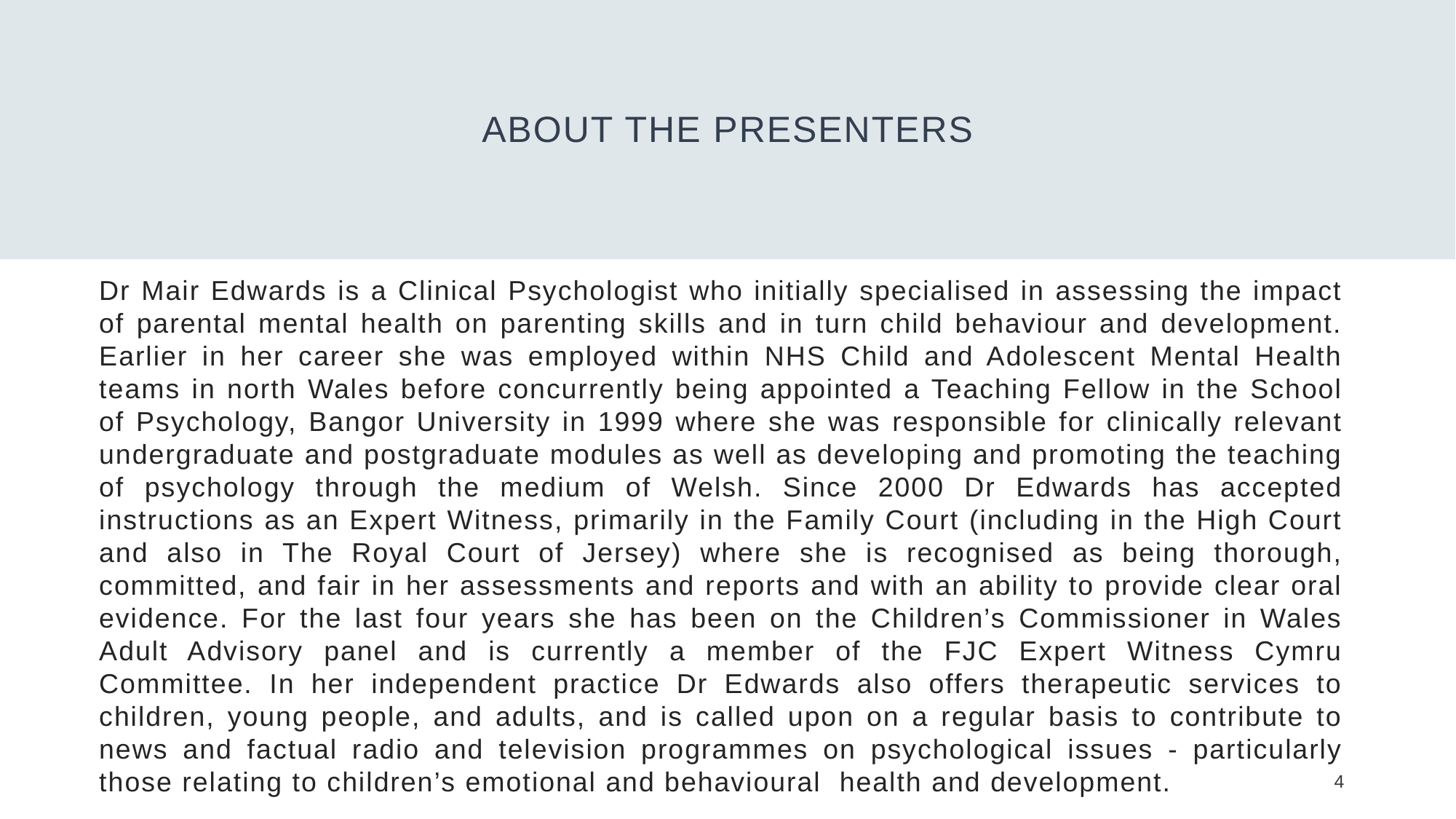

# About the Presenters
Dr Mair Edwards is a Clinical Psychologist who initially specialised in assessing the impact of parental mental health on parenting skills and in turn child behaviour and development. Earlier in her career she was employed within NHS Child and Adolescent Mental Health teams in north Wales before concurrently being appointed a Teaching Fellow in the School of Psychology, Bangor University in 1999 where she was responsible for clinically relevant undergraduate and postgraduate modules as well as developing and promoting the teaching of psychology through the medium of Welsh. Since 2000 Dr Edwards has accepted instructions as an Expert Witness, primarily in the Family Court (including in the High Court and also in The Royal Court of Jersey) where she is recognised as being thorough, committed, and fair in her assessments and reports and with an ability to provide clear oral evidence. For the last four years she has been on the Children’s Commissioner in Wales Adult Advisory panel and is currently a member of the FJC Expert Witness Cymru Committee. In her independent practice Dr Edwards also offers therapeutic services to children, young people, and adults, and is called upon on a regular basis to contribute to news and factual radio and television programmes on psychological issues - particularly those relating to children’s emotional and behavioural  health and development.

4